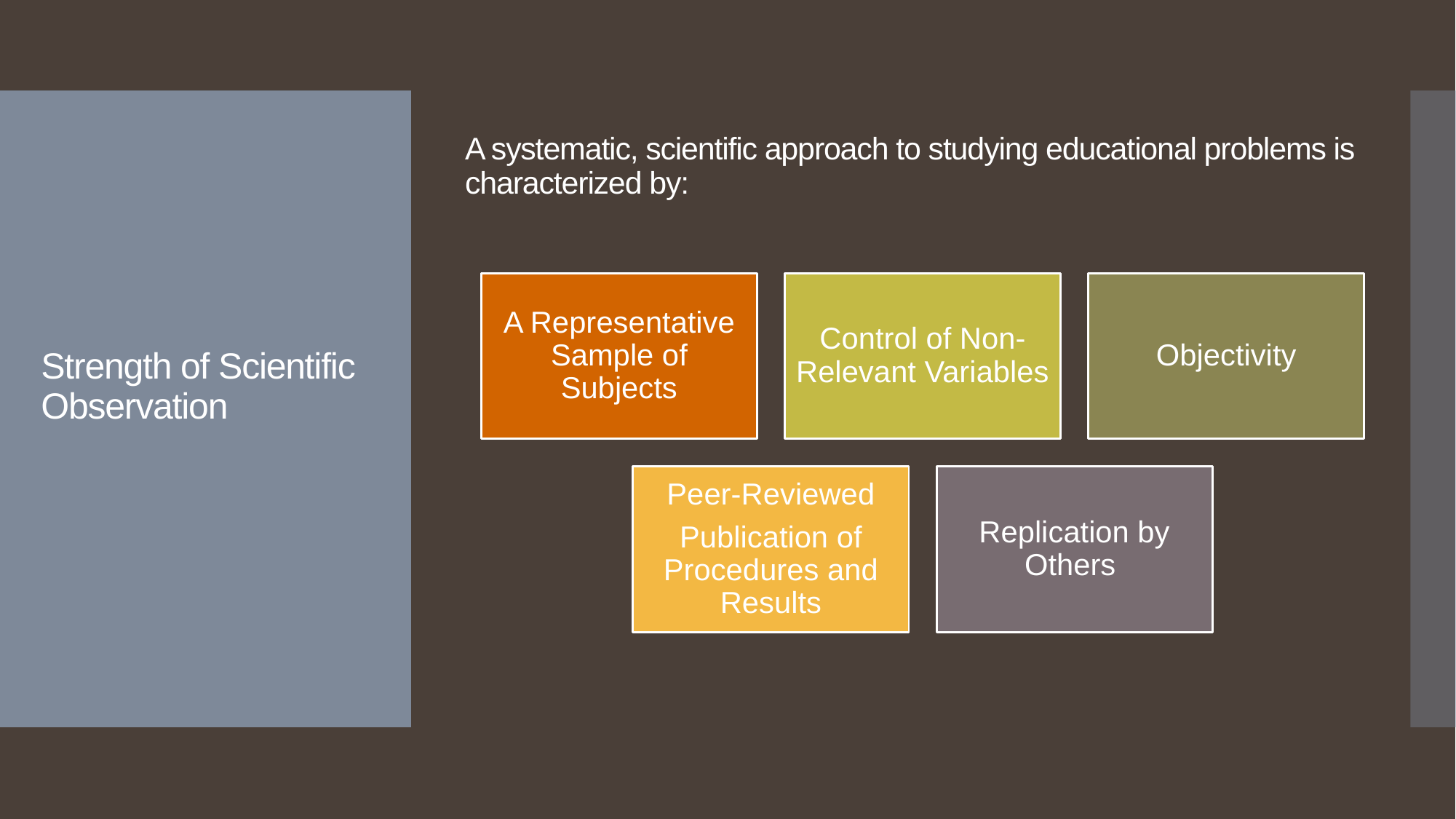

A systematic, scientific approach to studying educational problems is characterized by:
# Strength of Scientific Observation
A Representative Sample of Subjects
Control of Non-Relevant Variables
Objectivity
Peer-Reviewed
Publication of Procedures and Results
Replication by Others